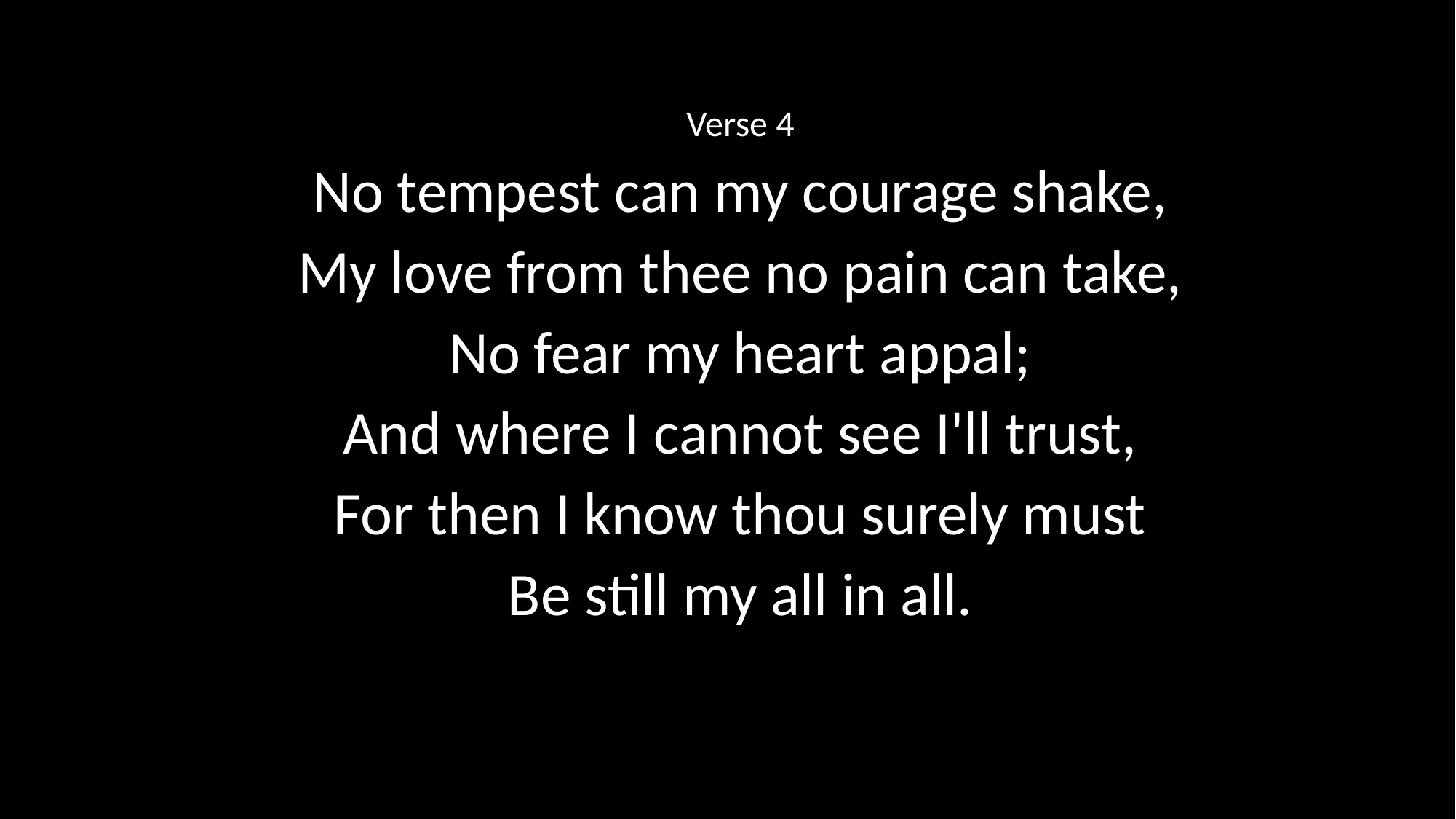

Verse 4
No tempest can my courage shake,
My love from thee no pain can take,
No fear my heart appal;
And where I cannot see I'll trust,
For then I know thou surely must
Be still my all in all.